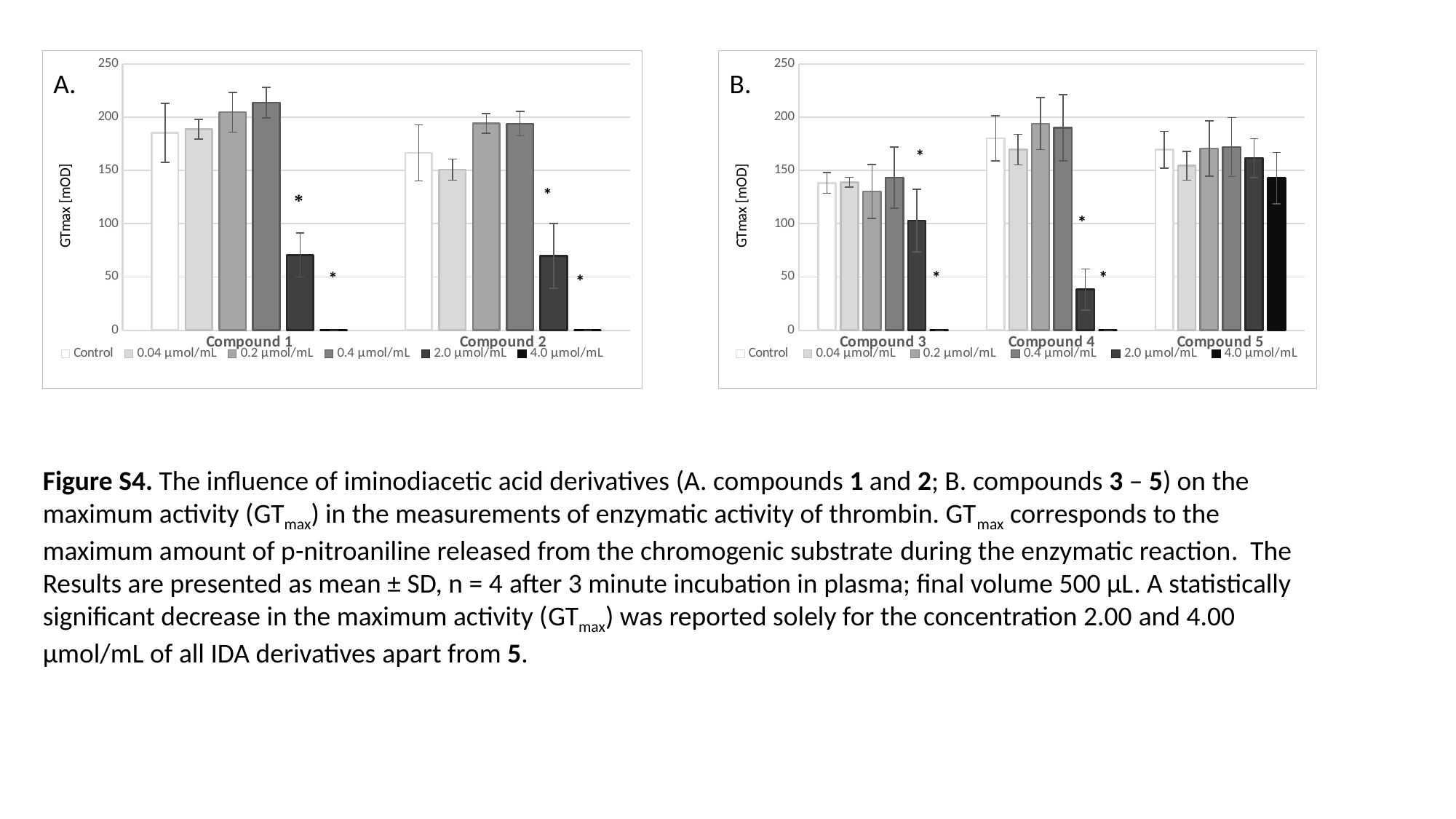

### Chart

| Category | Control | 0.04 µmol/mL | 0.2 µmol/mL | 0.4 µmol/mL | 2.0 µmol/mL | 4.0 µmol/mL |
|---|---|---|---|---|---|---|
| Compound 1 | 185.5 | 188.75 | 204.75 | 213.75 | 70.475 | 0.01 |
| Compound 2 | 166.5 | 150.75 | 194.25 | 194.0 | 69.625 | 0.01 |

### Chart

| Category | Control | 0.04 µmol/mL | 0.2 µmol/mL | 0.4 µmol/mL | 2.0 µmol/mL | 4.0 µmol/mL |
|---|---|---|---|---|---|---|
| Compound 3 | 138.25 | 139.0 | 130.25 | 143.25 | 103.025 | 0.01 |
| Compound 4 | 180.25 | 169.75 | 194.0 | 190.0 | 38.199999999999996 | 0.01 |
| Compound 5 | 169.5 | 154.5 | 170.75 | 172.0 | 161.75 | 142.75 |
A.
B.
Figure S4. The influence of iminodiacetic acid derivatives (A. compounds 1 and 2; B. compounds 3 – 5) on the maximum activity (GTmax) in the measurements of enzymatic activity of thrombin. GTmax corresponds to the maximum amount of p-nitroaniline released from the chromogenic substrate during the enzymatic reaction.  The Results are presented as mean ± SD, n = 4 after 3 minute incubation in plasma; final volume 500 µL. A statistically significant decrease in the maximum activity (GTmax) was reported solely for the concentration 2.00 and 4.00 µmol/mL of all IDA derivatives apart from 5.